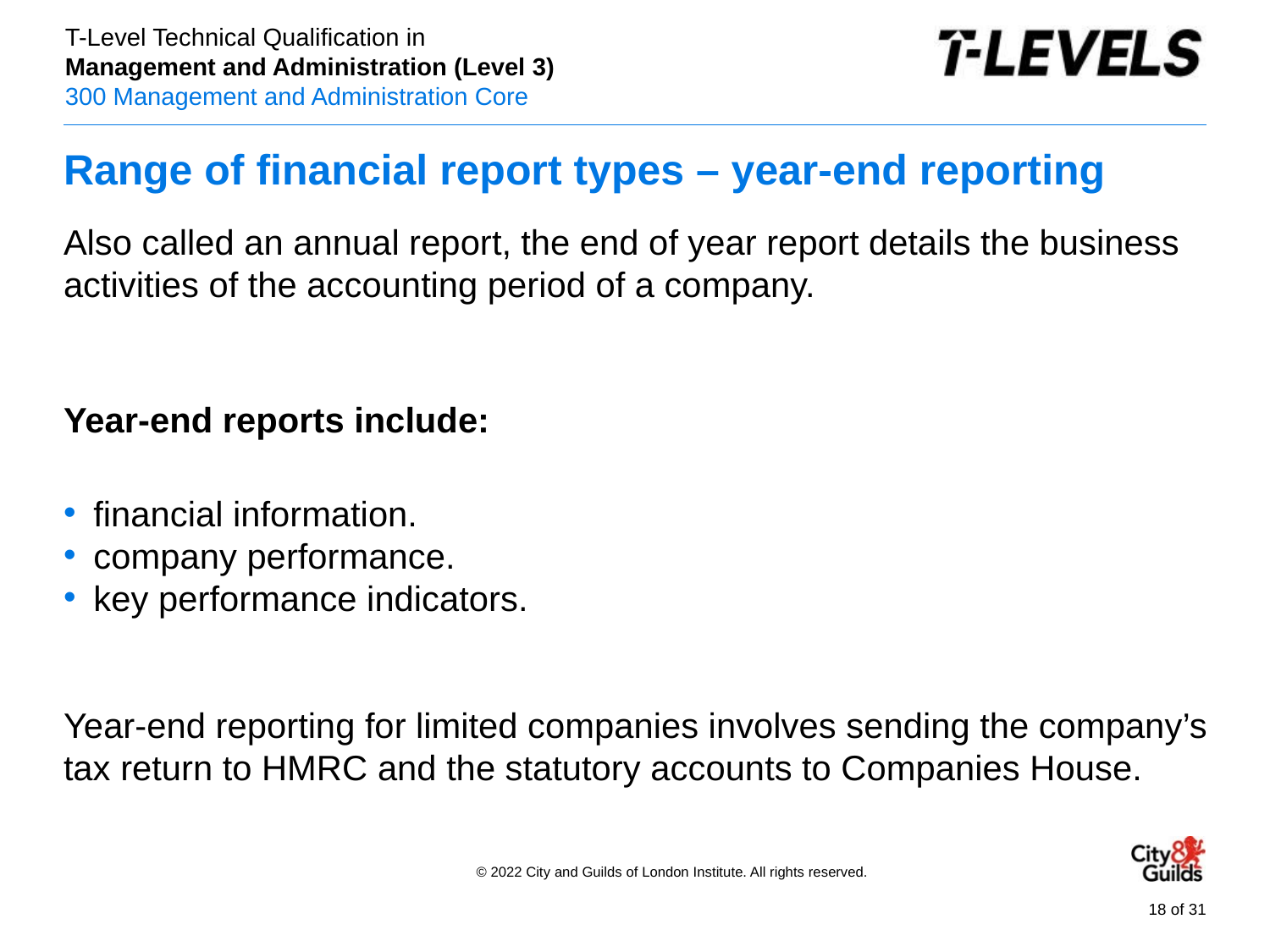

# Range of financial report types – year-end reporting
Also called an annual report, the end of year report details the business activities of the accounting period of a company.

Year-end reports include:

financial information.
company performance.
key performance indicators.

Year-end reporting for limited companies involves sending the company’s tax return to HMRC and the statutory accounts to Companies House.